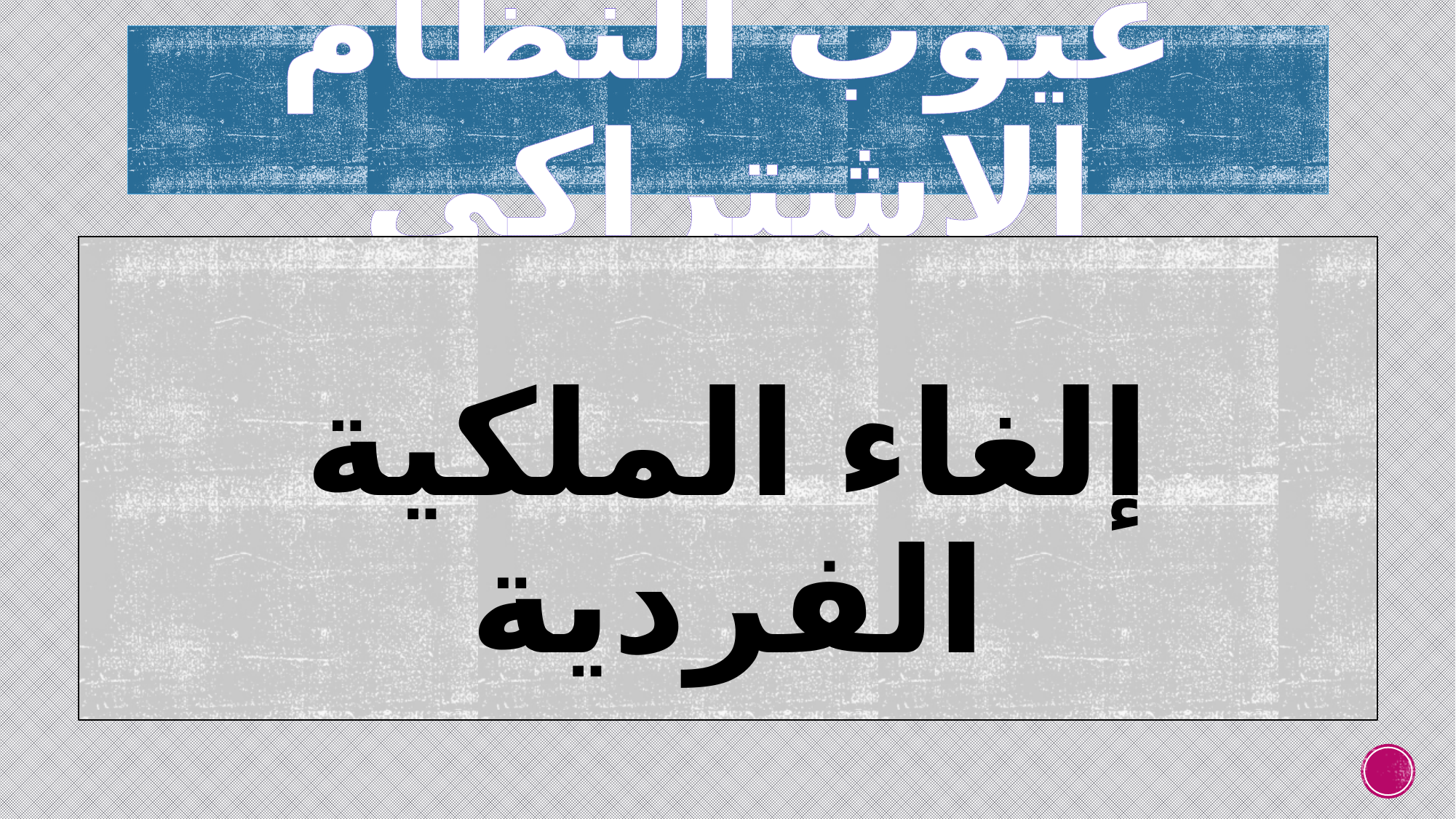

# عيوب النظام الاشتراكي

إلغاء الملكية الفردية